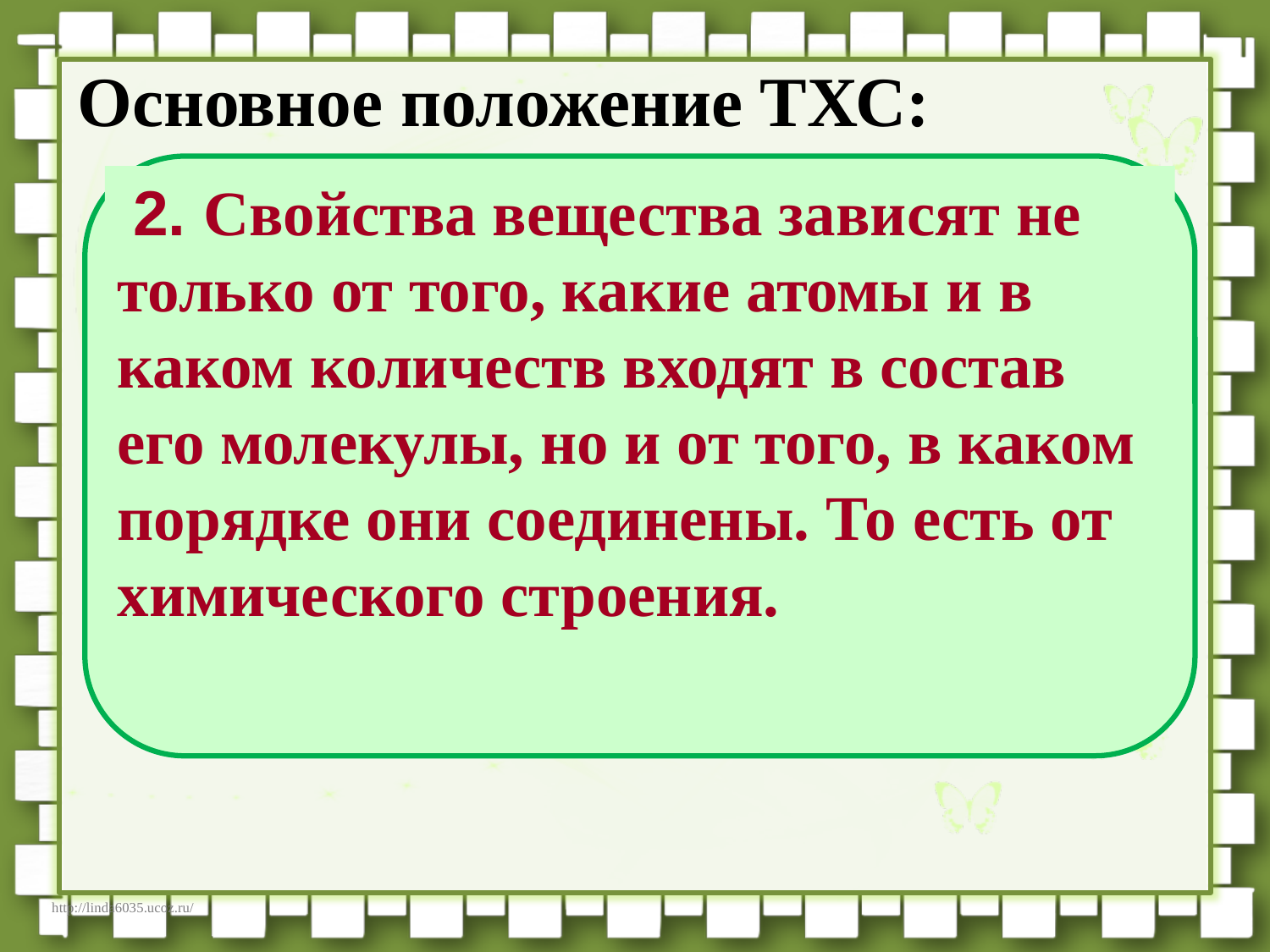

# Основное положение ТХС:

 2. Свойства вещества зависят не только от того, какие атомы и в каком количеств входят в состав его молекулы, но и от того, в каком порядке они соединены. То есть от химического строения.